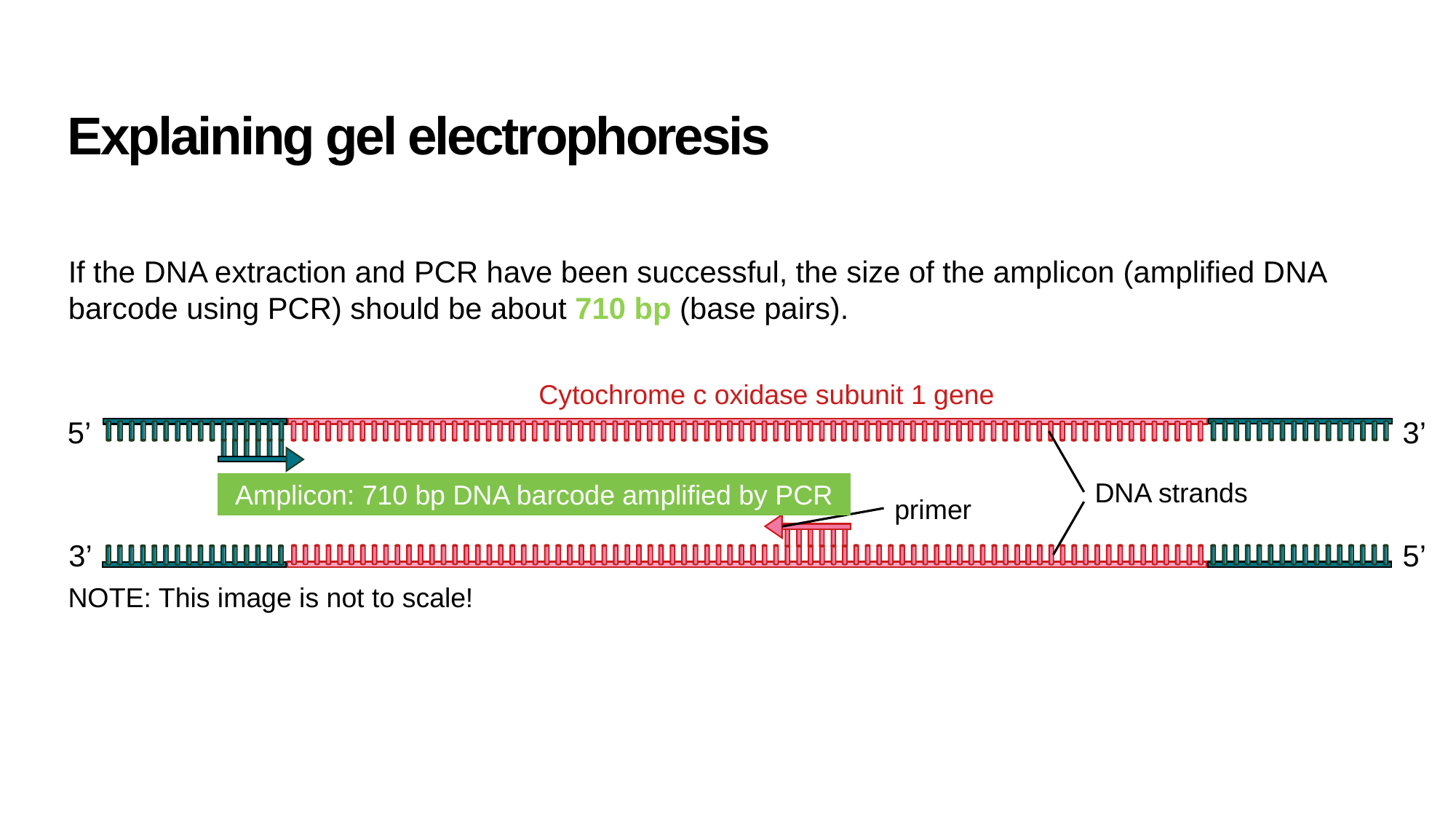

# Explaining gel electrophoresis
If the DNA extraction and PCR have been successful, the size of the amplicon (amplified DNA barcode using PCR) should be about 710 bp (base pairs).

Cytochrome c oxidase subunit 1 gene
5’
3’

DNA strands
Amplicon: 710 bp DNA barcode amplified by PCR
primer

3’
5’

NOTE: This image is not to scale!